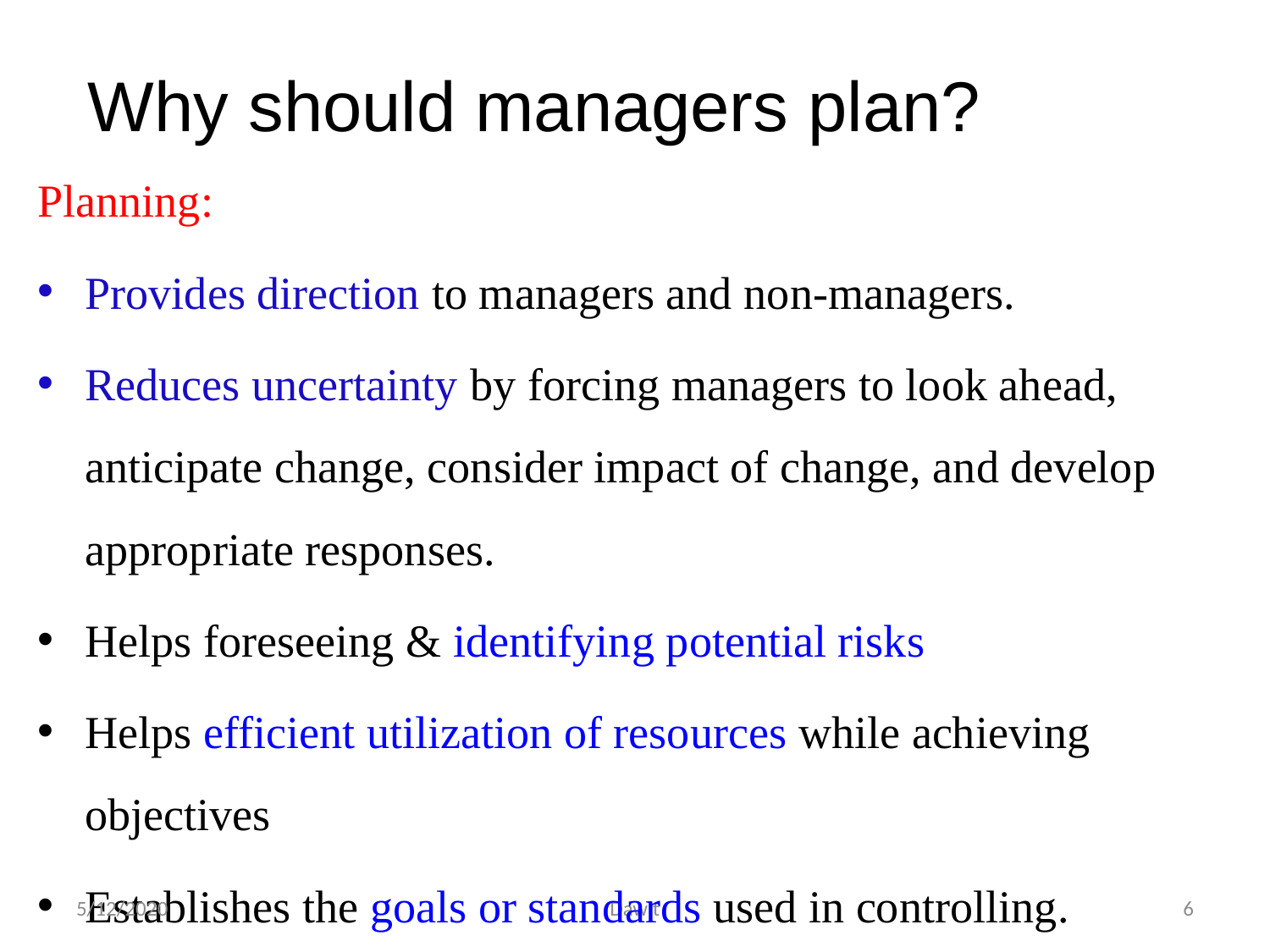

# Why should managers plan?
Planning:
Provides direction to managers and non-managers.
Reduces uncertainty by forcing managers to look ahead, anticipate change, consider impact of change, and develop appropriate responses.
Helps foreseeing & identifying potential risks
Helps efficient utilization of resources while achieving objectives
Establishes the goals or standards used in controlling.

5/12/2020
Dawit
6